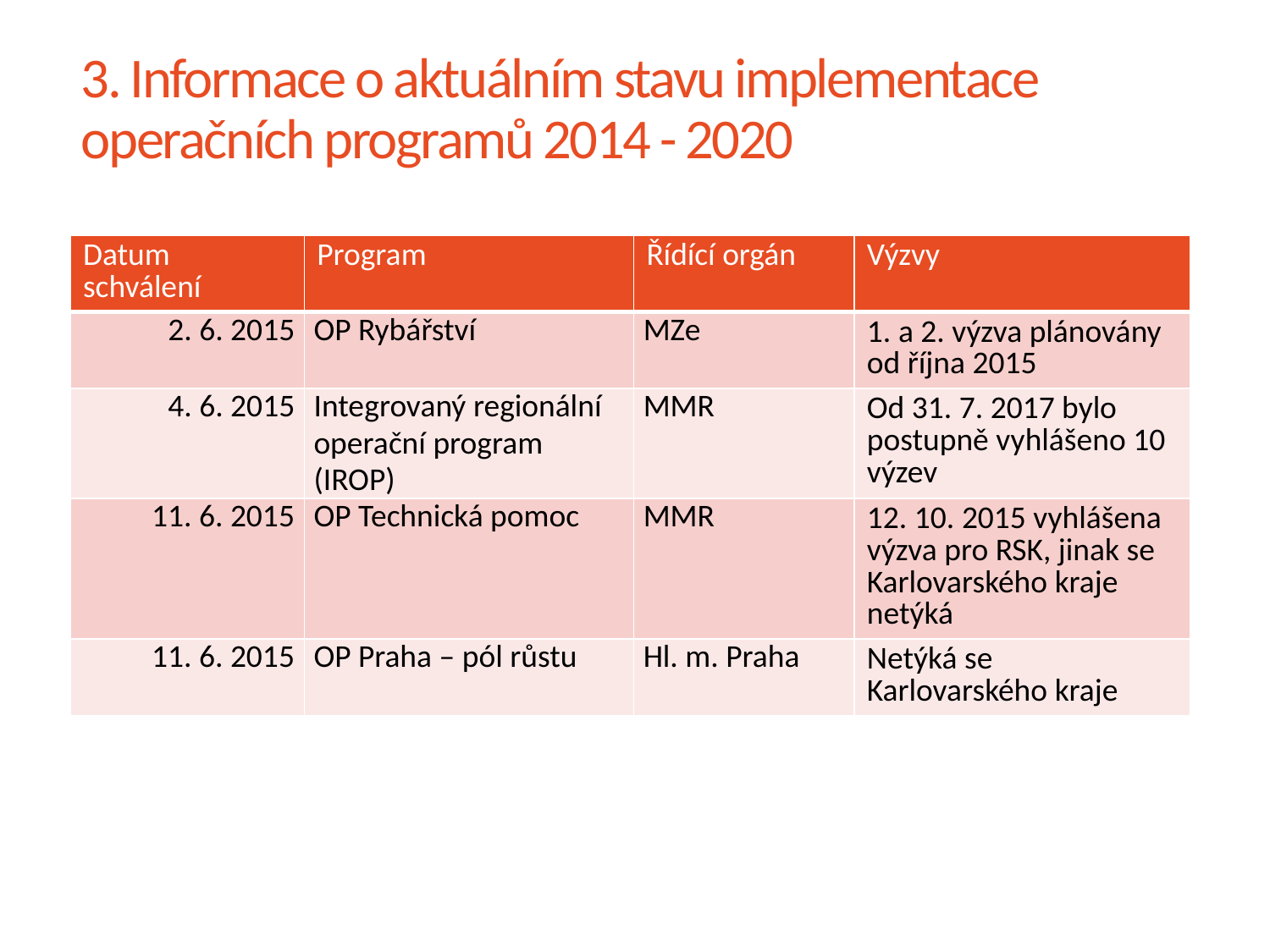

# 3. Informace o aktuálním stavu implementace operačních programů 2014 - 2020
| Datum schválení | Program | Řídící orgán | Výzvy |
| --- | --- | --- | --- |
| 2. 6. 2015 | OP Rybářství | MZe | 1. a 2. výzva plánovány od října 2015 |
| 4. 6. 2015 | Integrovaný regionální operační program (IROP) | MMR | Od 31. 7. 2017 bylo postupně vyhlášeno 10 výzev |
| 11. 6. 2015 | OP Technická pomoc | MMR | 12. 10. 2015 vyhlášena výzva pro RSK, jinak se Karlovarského kraje netýká |
| 11. 6. 2015 | OP Praha – pól růstu | Hl. m. Praha | Netýká se Karlovarského kraje |